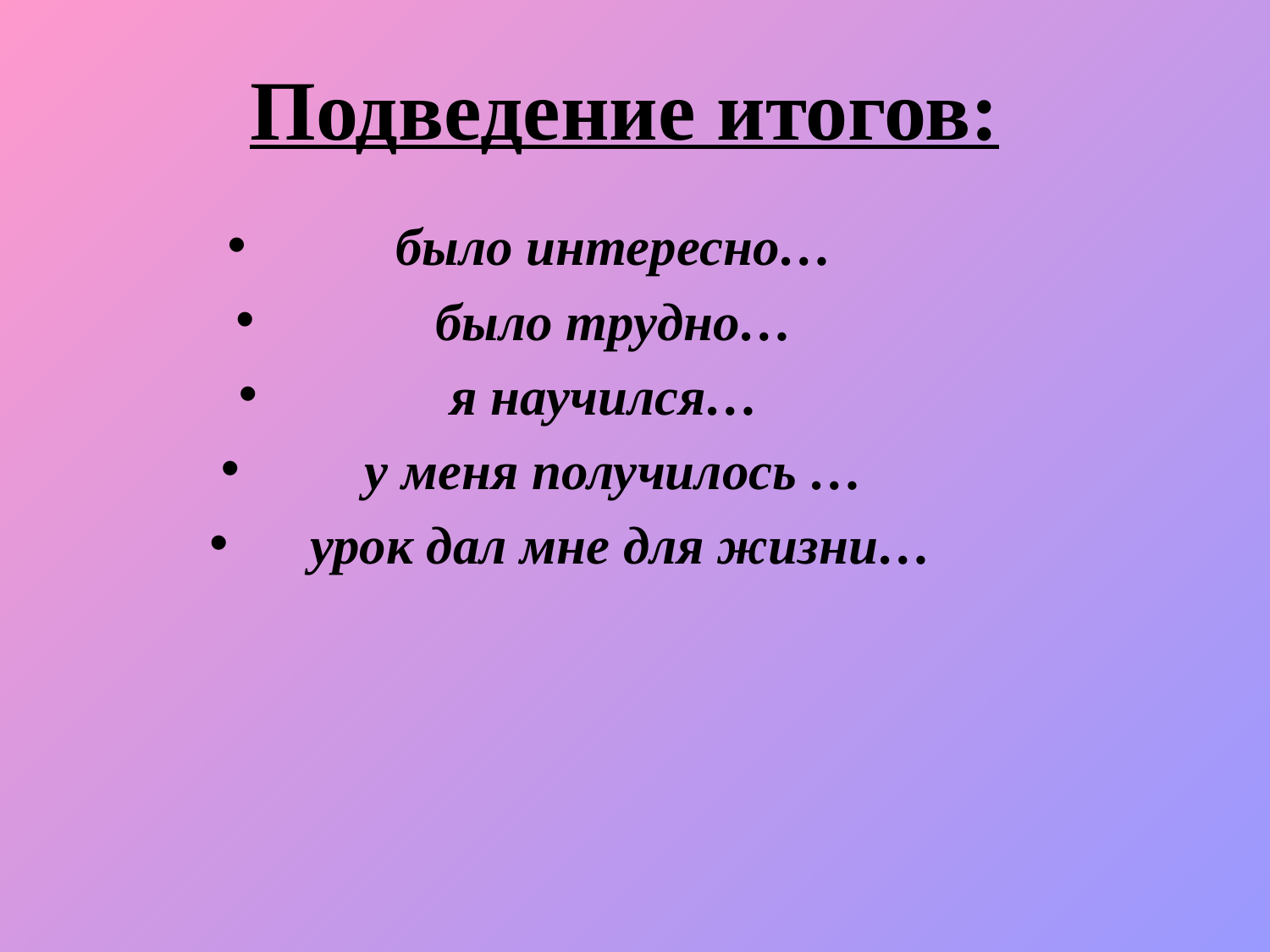

# Подведение итогов:
было интересно…
было трудно…
я научился…
у меня получилось …
урок дал мне для жизни…